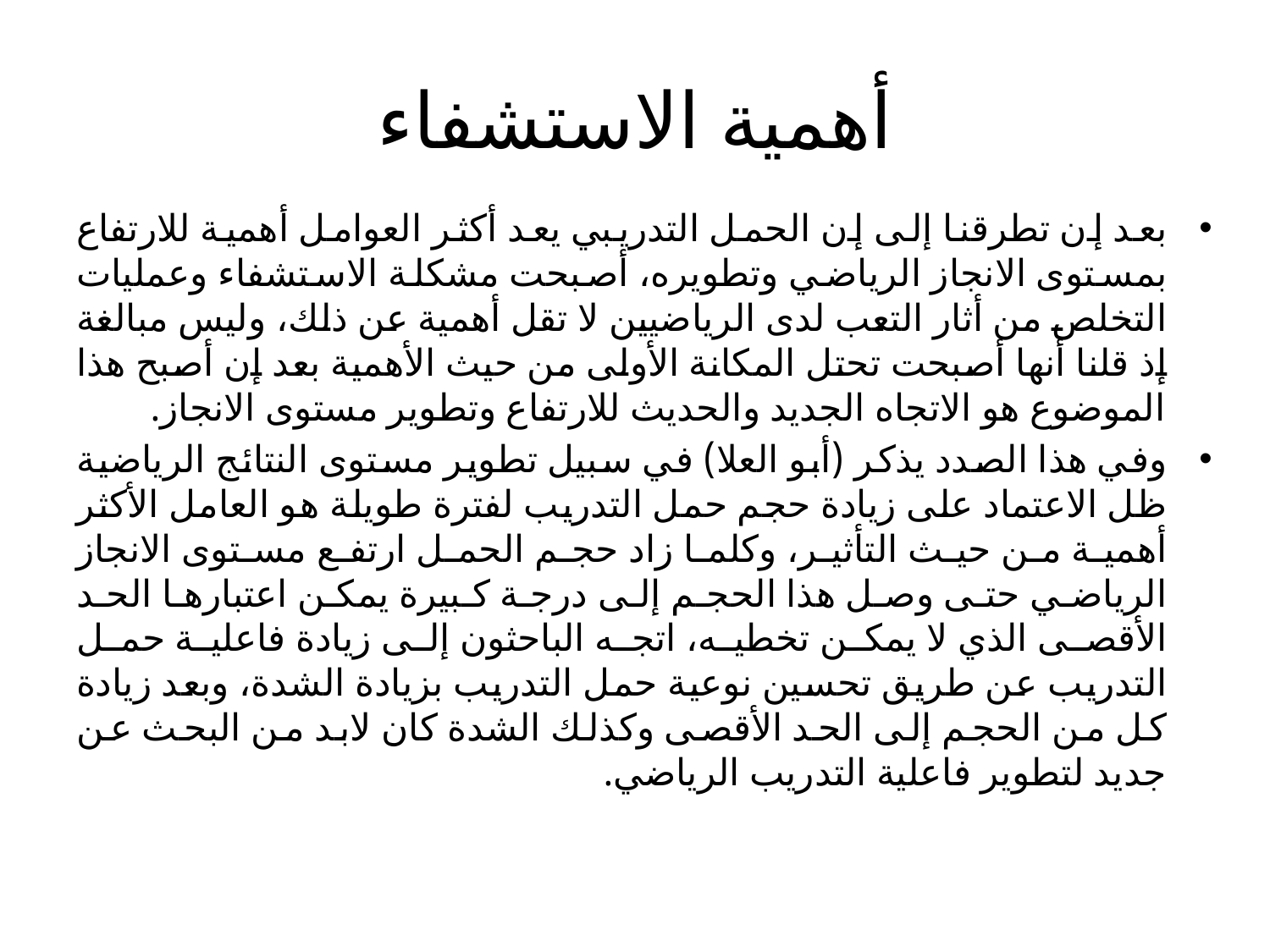

# أهمية الاستشفاء
بعد إن تطرقنا إلى إن الحمل التدريبي يعد أكثر العوامل أهمية للارتفاع بمستوى الانجاز الرياضي وتطويره، أصبحت مشكلة الاستشفاء وعمليات التخلص من أثار التعب لدى الرياضيين لا تقل أهمية عن ذلك، وليس مبالغة إذ قلنا أنها أصبحت تحتل المكانة الأولى من حيث الأهمية بعد إن أصبح هذا الموضوع هو الاتجاه الجديد والحديث للارتفاع وتطوير مستوى الانجاز.
وفي هذا الصدد يذكر (أبو العلا) في سبيل تطوير مستوى النتائج الرياضية ظل الاعتماد على زيادة حجم حمل التدريب لفترة طويلة هو العامل الأكثر أهمية من حيث التأثير، وكلما زاد حجم الحمل ارتفع مستوى الانجاز الرياضي حتى وصل هذا الحجم إلى درجة كبيرة يمكن اعتبارها الحد الأقصى الذي لا يمكن تخطيه، اتجه الباحثون إلى زيادة فاعلية حمل التدريب عن طريق تحسين نوعية حمل التدريب بزيادة الشدة، وبعد زيادة كل من الحجم إلى الحد الأقصى وكذلك الشدة كان لابد من البحث عن جديد لتطوير فاعلية التدريب الرياضي.